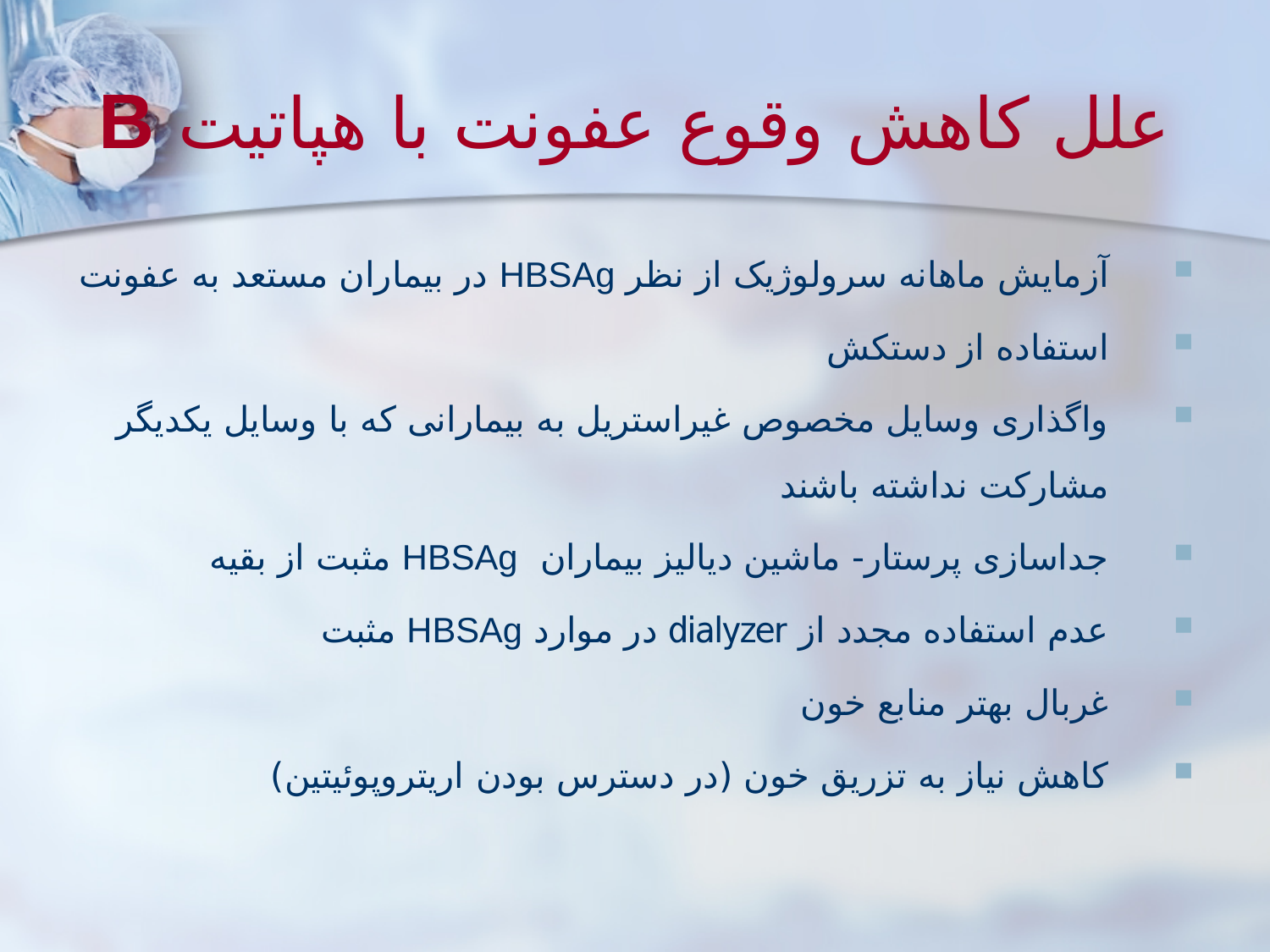

# B علل کاهش وقوع عفونت با هپاتیت
آزمایش ماهانه سرولوژیک از نظر HBSAg در بیماران مستعد به عفونت
استفاده از دستکش
واگذاری وسایل مخصوص غیراستریل به بیمارانی که با وسایل یکدیگر مشارکت نداشته باشند
جداسازی پرستار- ماشین دیالیز بیماران  HBSAg مثبت از بقیه
عدم استفاده مجدد از dialyzer در موارد HBSAg مثبت
غربال بهتر منابع خون
کاهش نیاز به تزریق خون (در دسترس بودن اریتروپوئیتین)